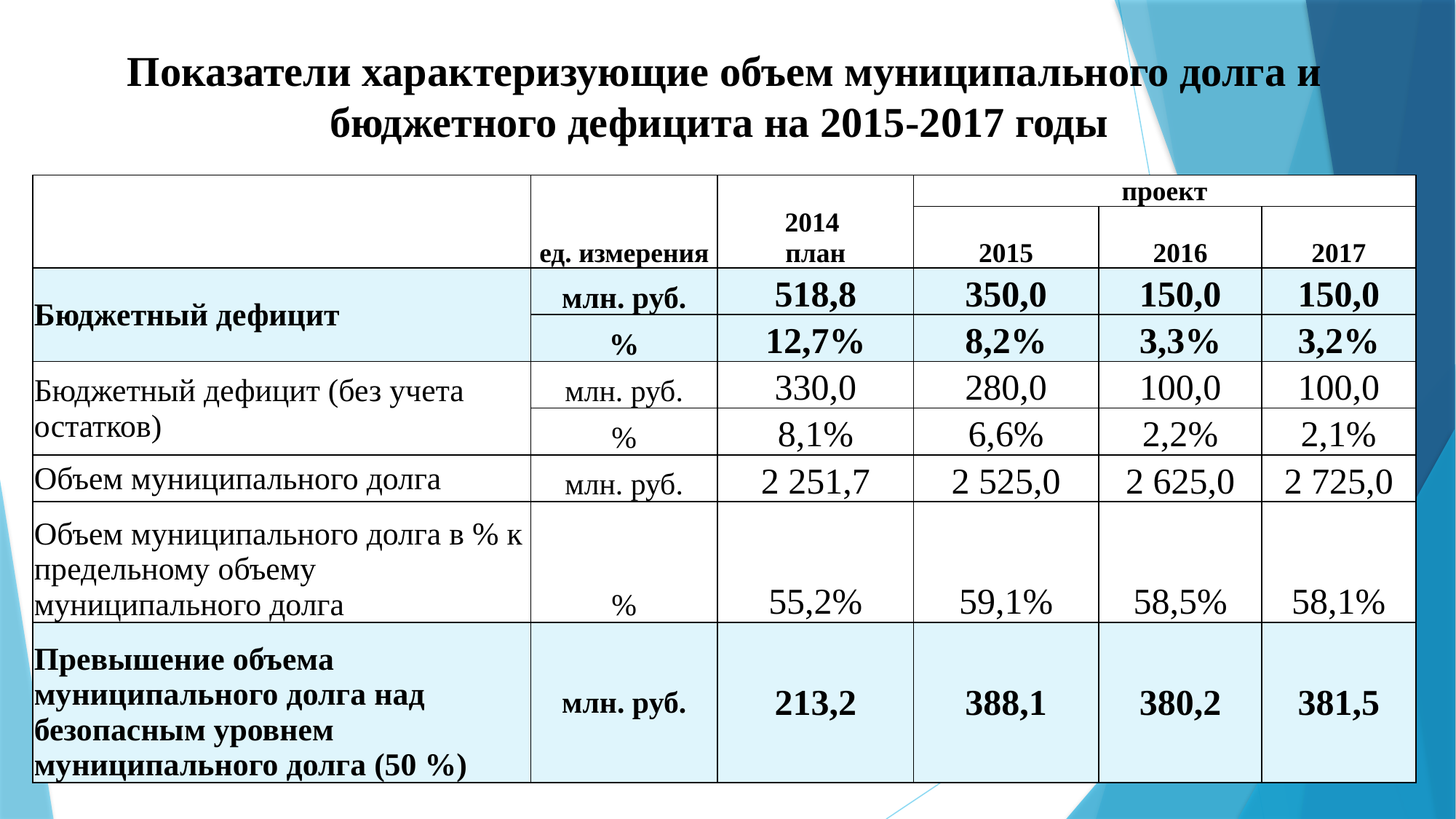

# Показатели характеризующие объем муниципального долга и бюджетного дефицита на 2015-2017 годы
|  | ед. измерения | 2014 план | проект |  |  |
| --- | --- | --- | --- | --- | --- |
|  |  |  | 2015 | 2016 | 2017 |
| Бюджетный дефицит | млн. руб. | 518,8 | 350,0 | 150,0 | 150,0 |
|  | % | 12,7% | 8,2% | 3,3% | 3,2% |
| Бюджетный дефицит (без учета остатков) | млн. руб. | 330,0 | 280,0 | 100,0 | 100,0 |
|  | % | 8,1% | 6,6% | 2,2% | 2,1% |
| Объем муниципального долга | млн. руб. | 2 251,7 | 2 525,0 | 2 625,0 | 2 725,0 |
| Объем муниципального долга в % к предельному объему муниципального долга | % | 55,2% | 59,1% | 58,5% | 58,1% |
| Превышение объема муниципального долга над безопасным уровнем муниципального долга (50 %) | млн. руб. | 213,2 | 388,1 | 380,2 | 381,5 |
28